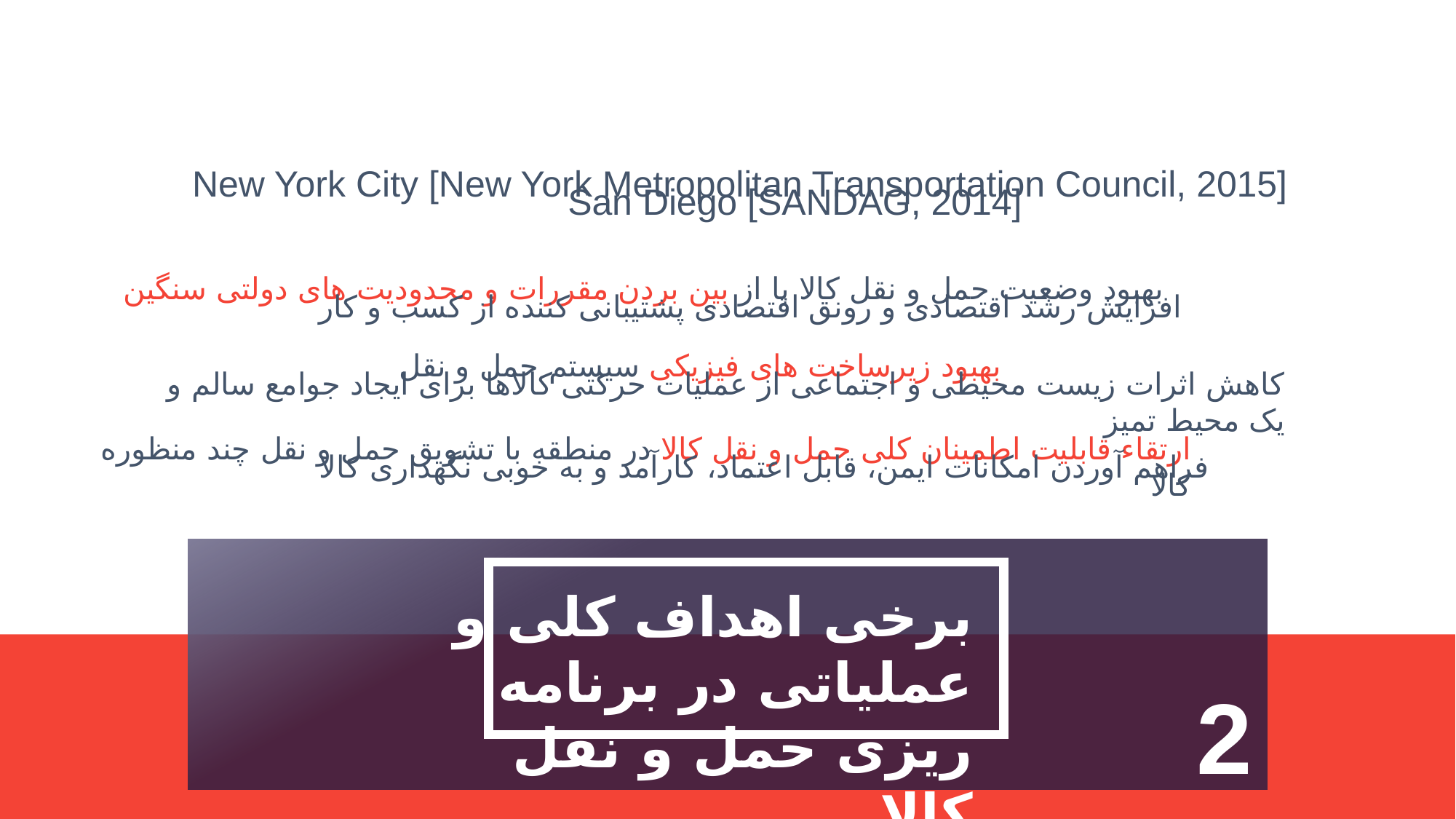

New York City [New York Metropolitan Transportation Council, 2015]
San Diego [SANDAG, 2014]
بهبود وضعیت حمل و نقل کالا با از بین بردن مقررات و محدودیت های دولتی سنگین
افزایش رشد اقتصادی و رونق اقتصادی پشتیبانی کننده از کسب و کار
بهبود زیرساخت های فیزیکی سیستم حمل و نقل
کاهش اثرات زیست محیطی و اجتماعی از عملیات حرکتی کالاها برای ایجاد جوامع سالم و یک محیط تمیز
ارتقاء قابلیت اطمینان کلی حمل و نقل کالا در منطقه با تشویق حمل و نقل چند منظوره کالا
فراهم آوردن امکانات ایمن، قابل اعتماد، کارآمد و به خوبی نگهداری کالا

برخی اهداف کلی و عملیاتی در برنامه ریزی حمل و نقل کالا

2